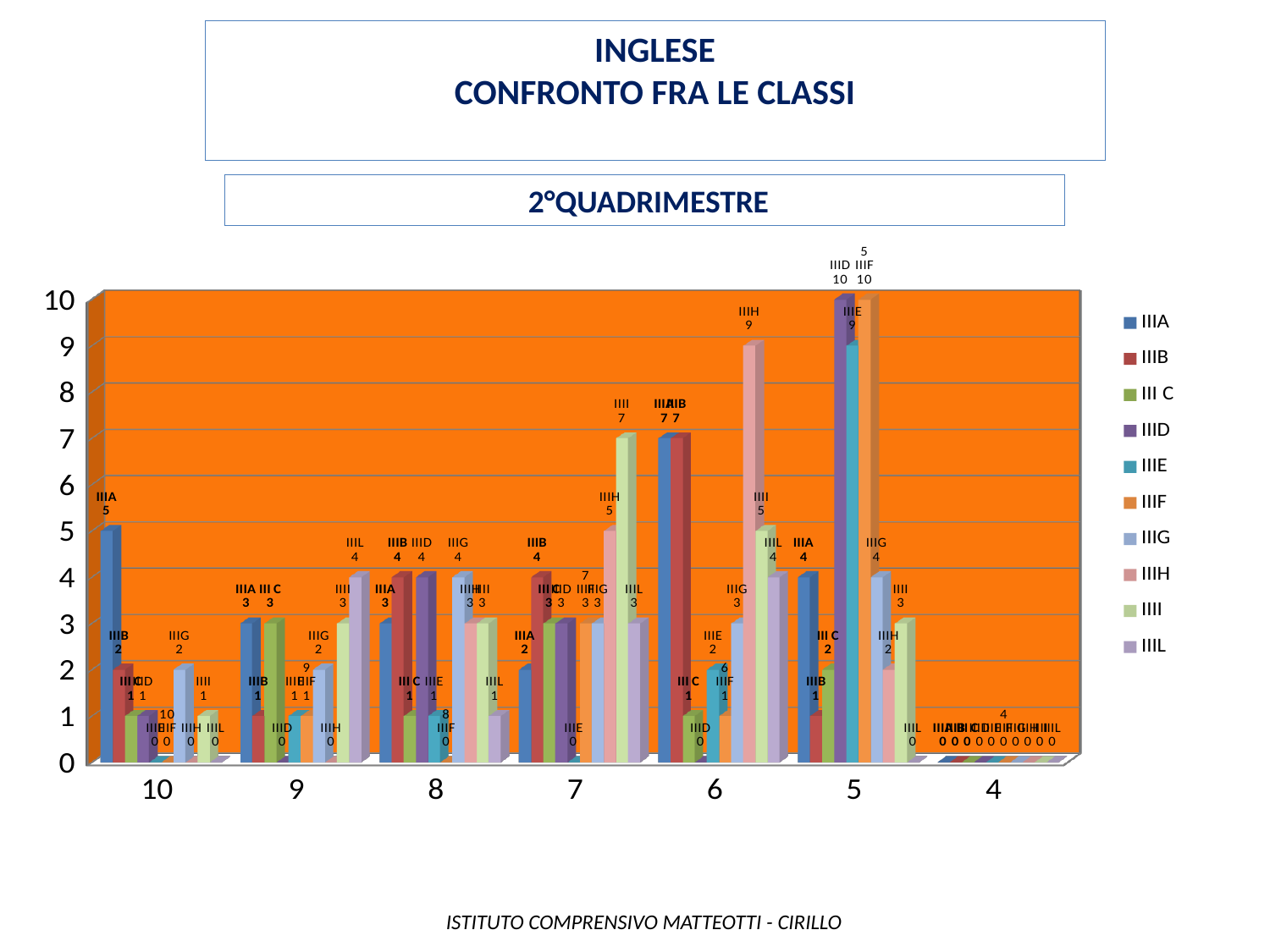

INGLESE
Confronto fra le classi

 2°quadrimestre

[unsupported chart]

 ISTITUTO COMPRENSIVO MATTEOTTI - CIRILLO